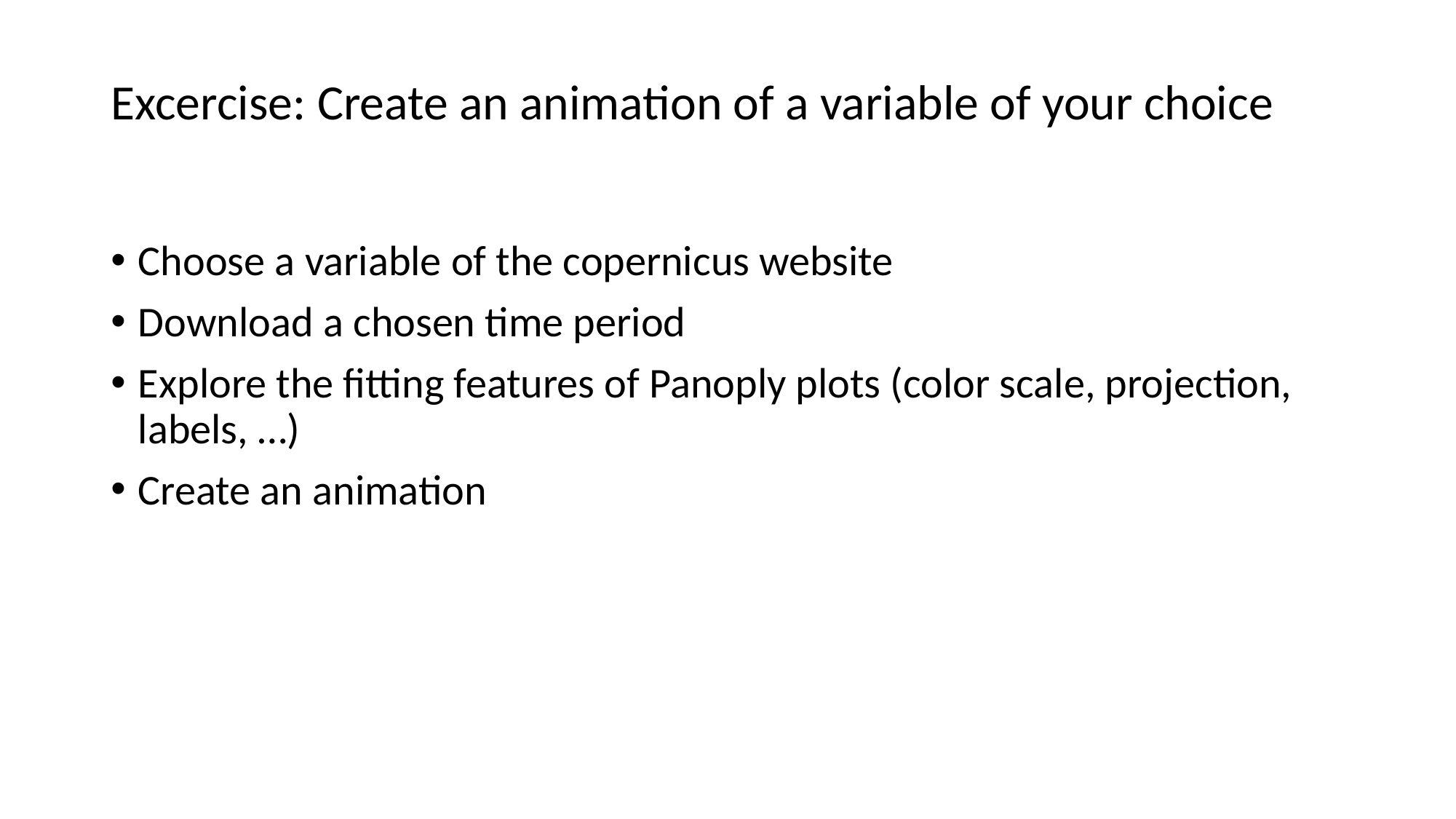

# Excercise: Create an animation of a variable of your choice
Choose a variable of the copernicus website
Download a chosen time period
Explore the fitting features of Panoply plots (color scale, projection, labels, …)
Create an animation